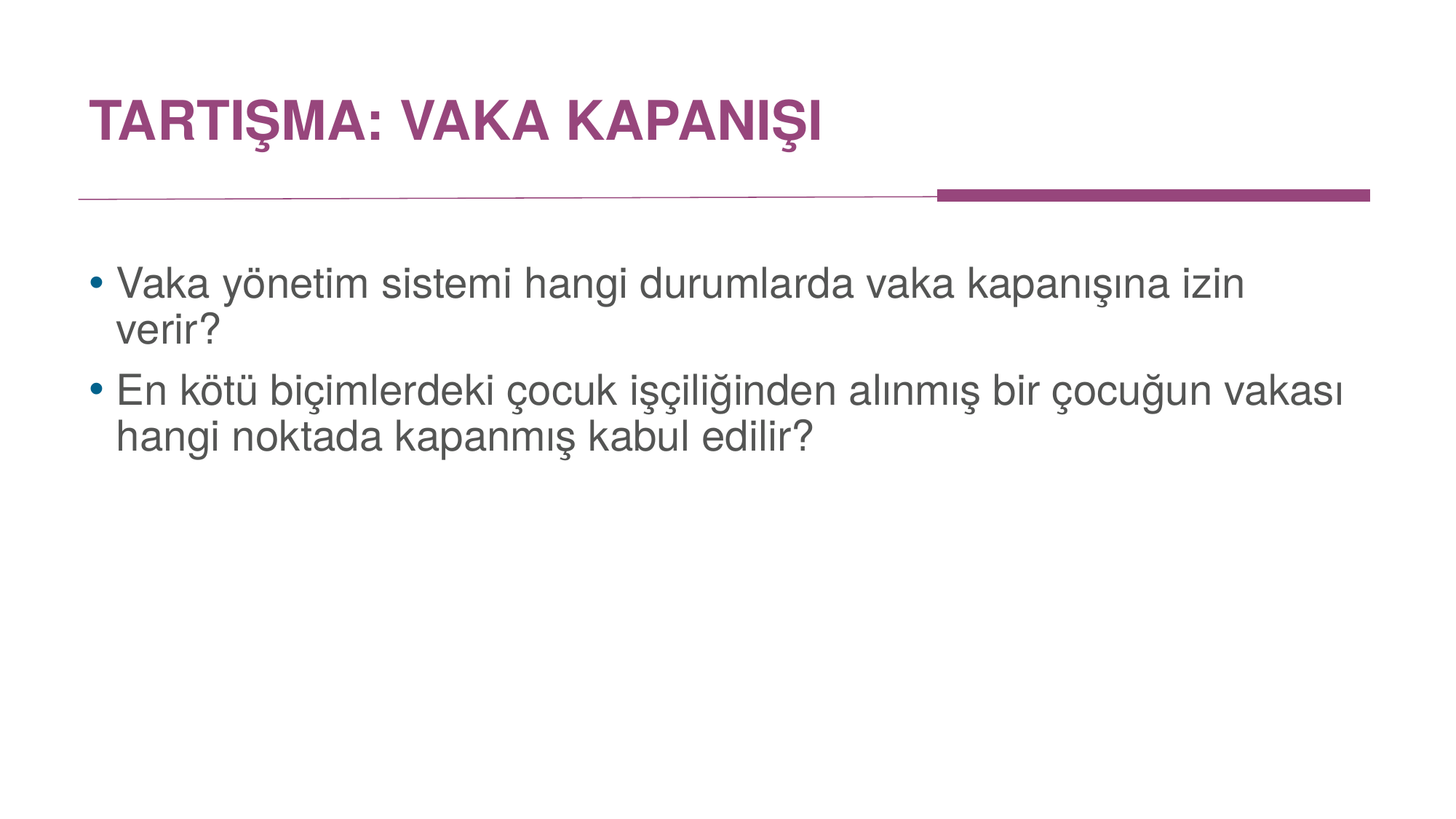

# TARTIŞMA: VAKA KAPANIŞI
Vaka yönetim sistemi hangi durumlarda vaka kapanışına izin verir?
En kötü biçimlerdeki çocuk işçiliğinden alınmış bir çocuğun vakası hangi noktada kapanmış kabul edilir?